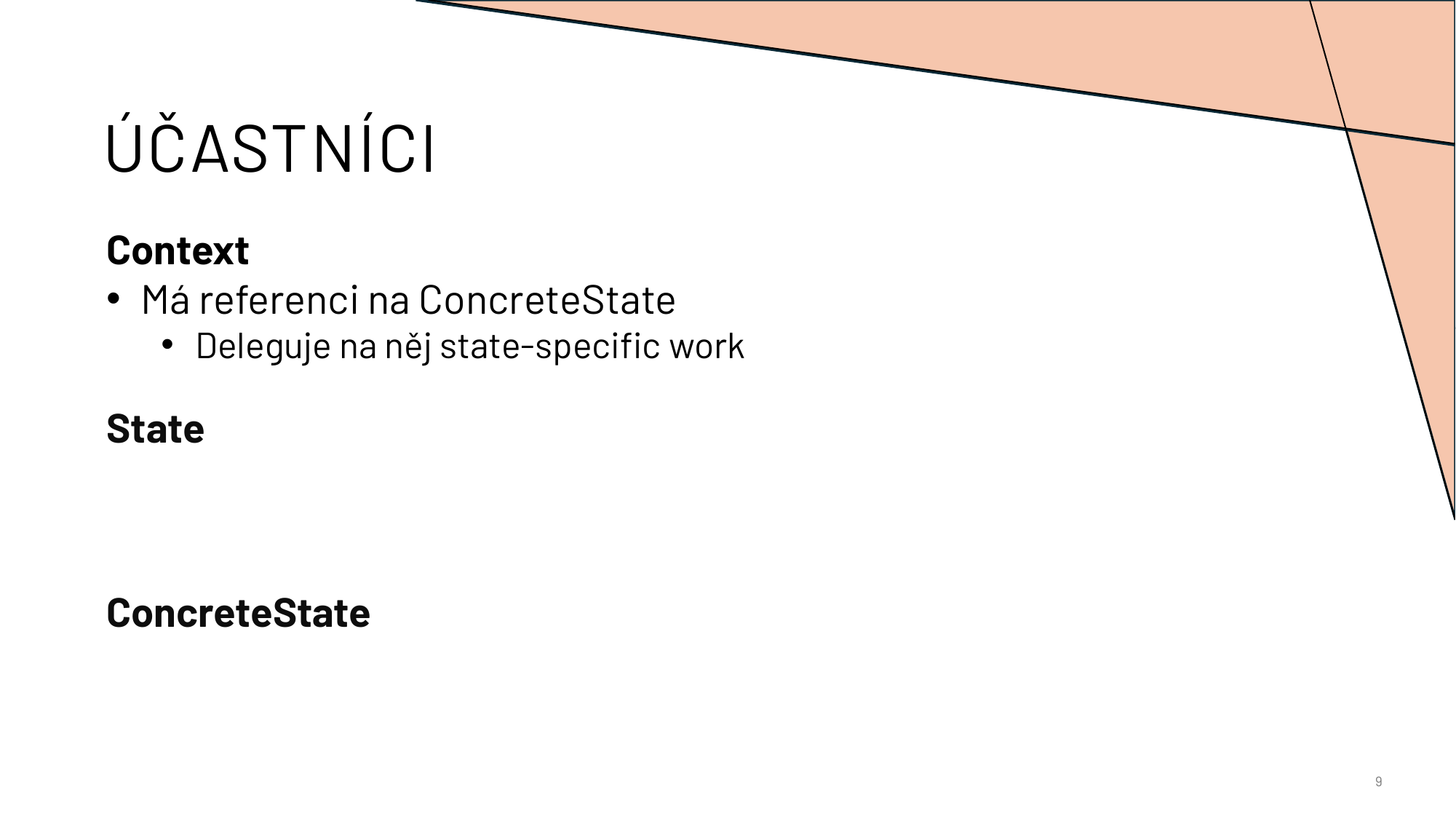

# ÚČASTNÍCI

Context
Má referenci na ConcreteState
Deleguje na něj state-specific work

State

ConcreteState

9